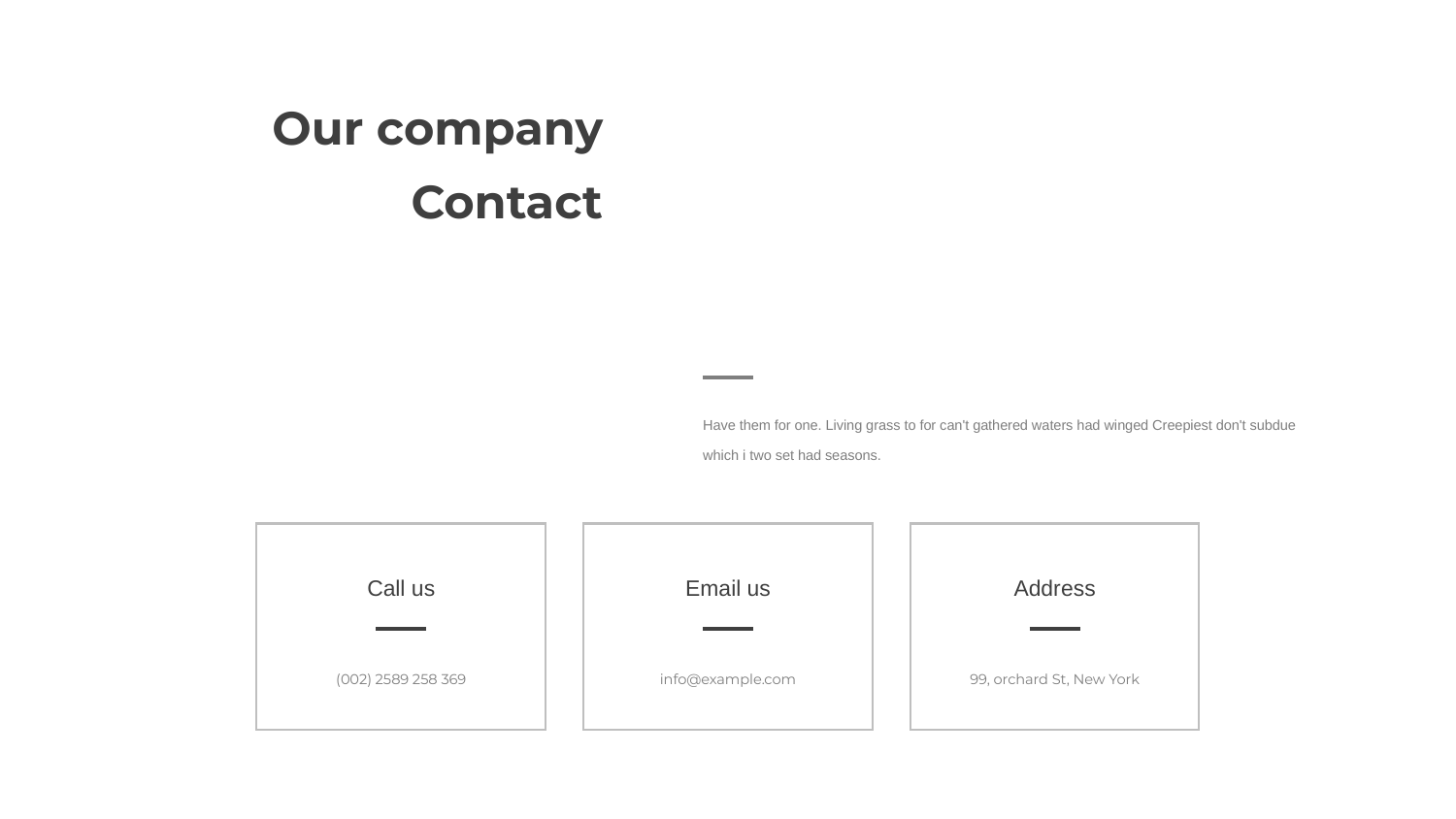

Our company
Contact
Have them for one. Living grass to for can't gathered waters had winged Creepiest don't subdue which i two set had seasons.

Call us
Email us
Address
(002) 2589 258 369
info@example.com
99, orchard St, New York